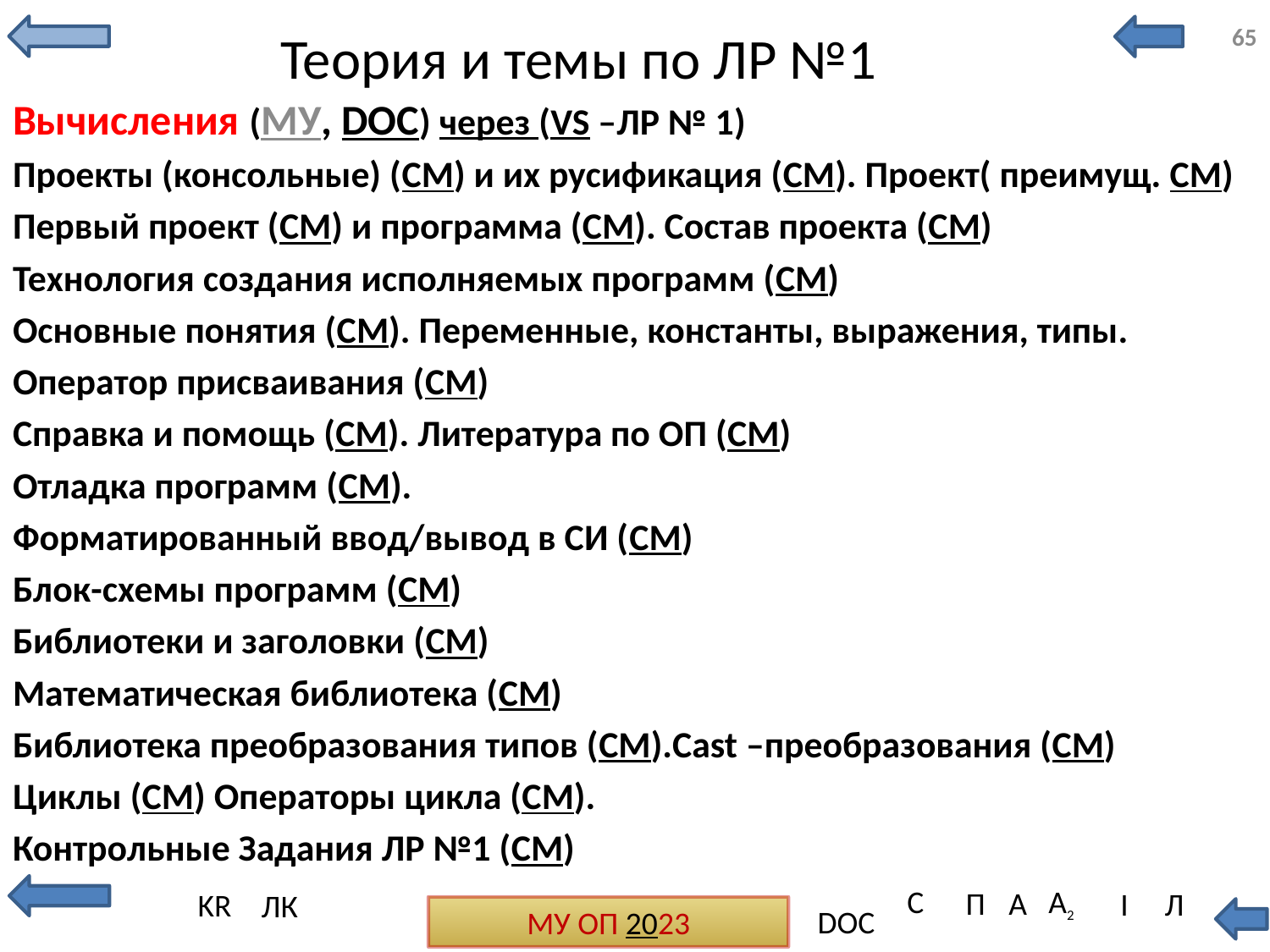

65
# Теория и темы по ЛР №1
Вычисления (МУ, DOC) через (VS –ЛР № 1)
Проекты (консольные) (СМ) и их русификация (СМ). Проект( преимущ. СМ)
Первый проект (СМ) и программа (СМ). Состав проекта (СМ)
Технология создания исполняемых программ (СМ)
Основные понятия (СМ). Переменные, константы, выражения, типы.
Оператор присваивания (СМ)
Справка и помощь (СМ). Литература по ОП (СМ)
Отладка программ (СМ).
Форматированный ввод/вывод в СИ (СМ)
Блок-схемы программ (СМ)
Библиотеки и заголовки (СМ)
Математическая библиотека (СМ)
Библиотека преобразования типов (СМ).Cast –преобразования (СМ)
Циклы (СМ) Операторы цикла (СМ).
Контрольные Задания ЛР №1 (СМ)